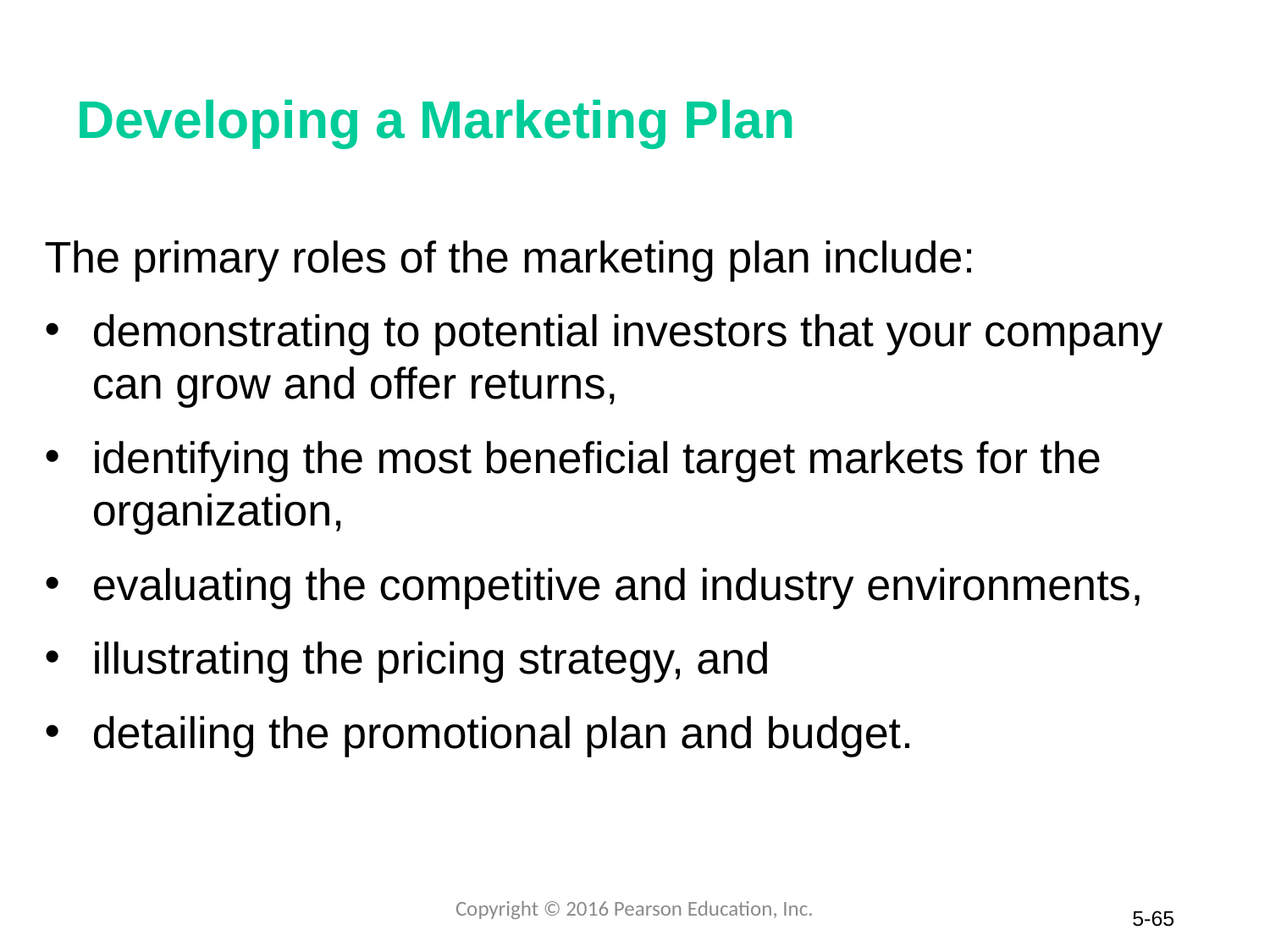

# Developing a Marketing Plan
The primary roles of the marketing plan include:

demonstrating to potential investors that your company can grow and offer returns,

identifying the most beneficial target markets for the organization,

evaluating the competitive and industry environments,

illustrating the pricing strategy, and

detailing the promotional plan and budget.
Copyright © 2016 Pearson Education, Inc.